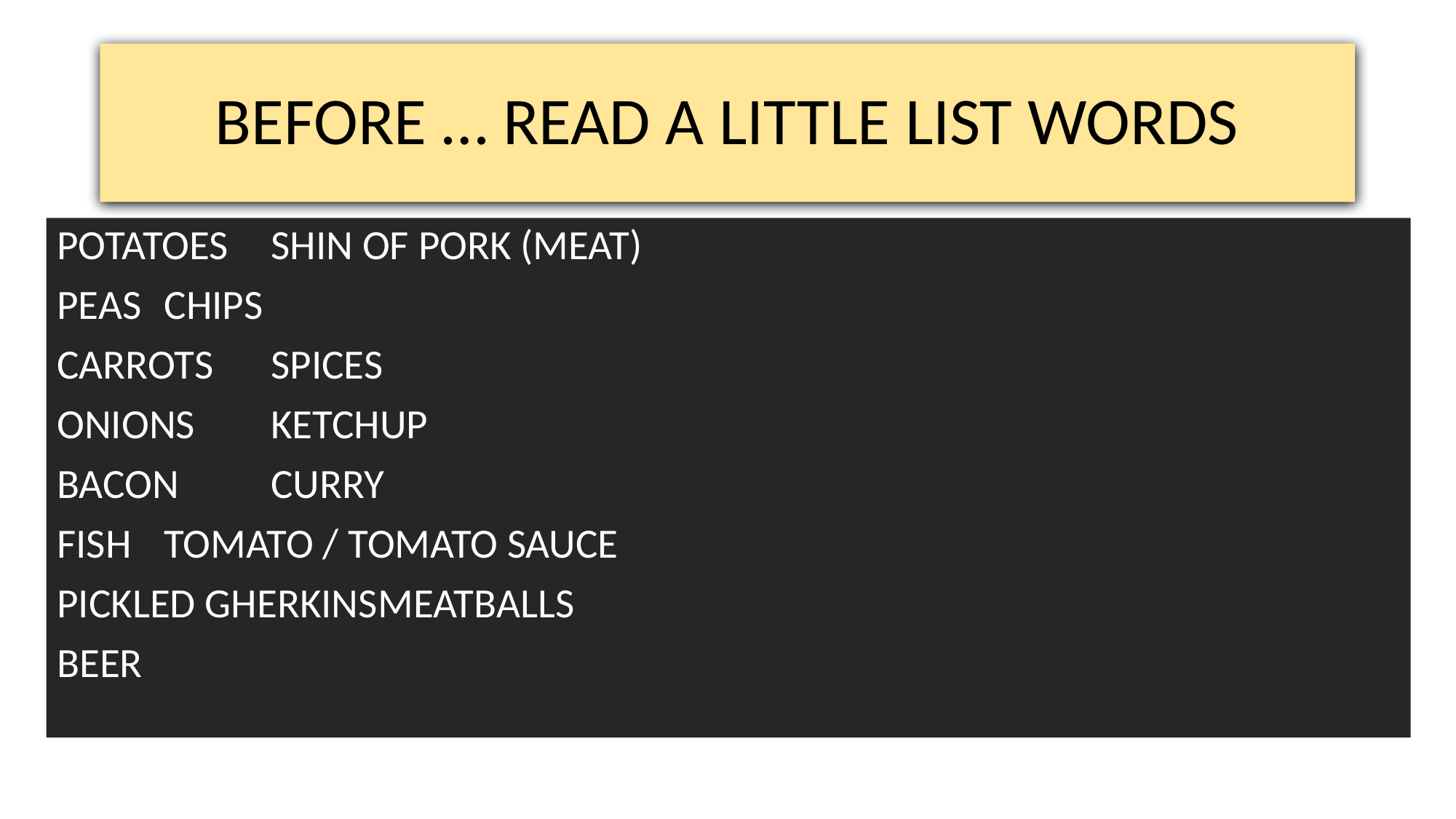

# BEFORE … READ A LITTLE LIST WORDS
POTATOES					SHIN OF PORK (MEAT)
PEAS						CHIPS
CARROTS					SPICES
ONIONS					KETCHUP
BACON					CURRY
FISH						TOMATO / TOMATO SAUCE
PICKLED GHERKINS			MEATBALLS
BEER